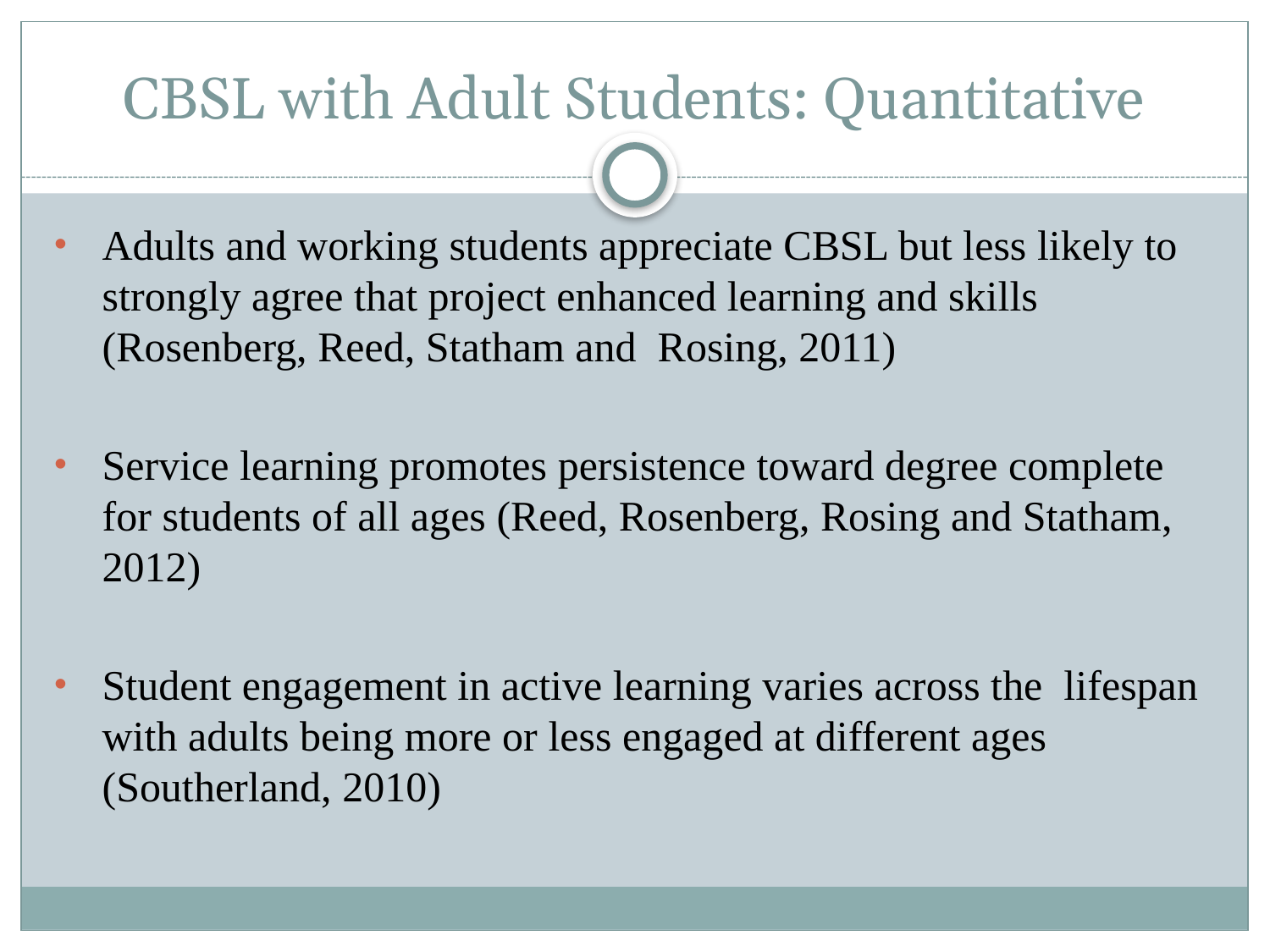

# CBSL with Adult Students: Quantitative
Adults and working students appreciate CBSL but less likely to strongly agree that project enhanced learning and skills (Rosenberg, Reed, Statham and  Rosing, 2011)

Service learning promotes persistence toward degree complete for students of all ages (Reed, Rosenberg, Rosing and Statham, 2012)

Student engagement in active learning varies across the  lifespan with adults being more or less engaged at different ages (Southerland, 2010)